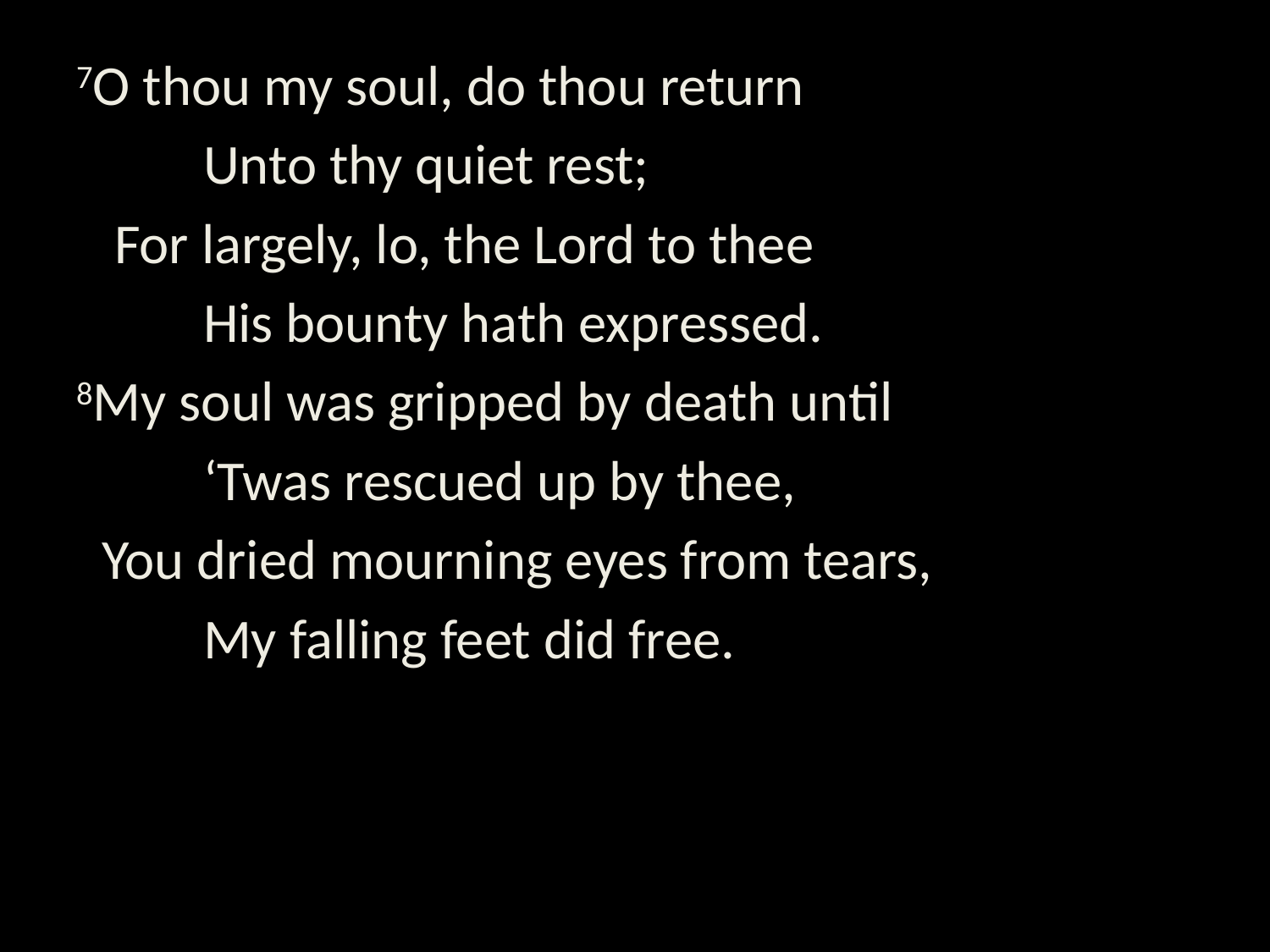

7O thou my soul, do thou return
	Unto thy quiet rest;
   For largely, lo, the Lord to thee
	His bounty hath expressed.
8My soul was gripped by death until
	‘Twas rescued up by thee,
  You dried mourning eyes from tears,
	My falling feet did free.